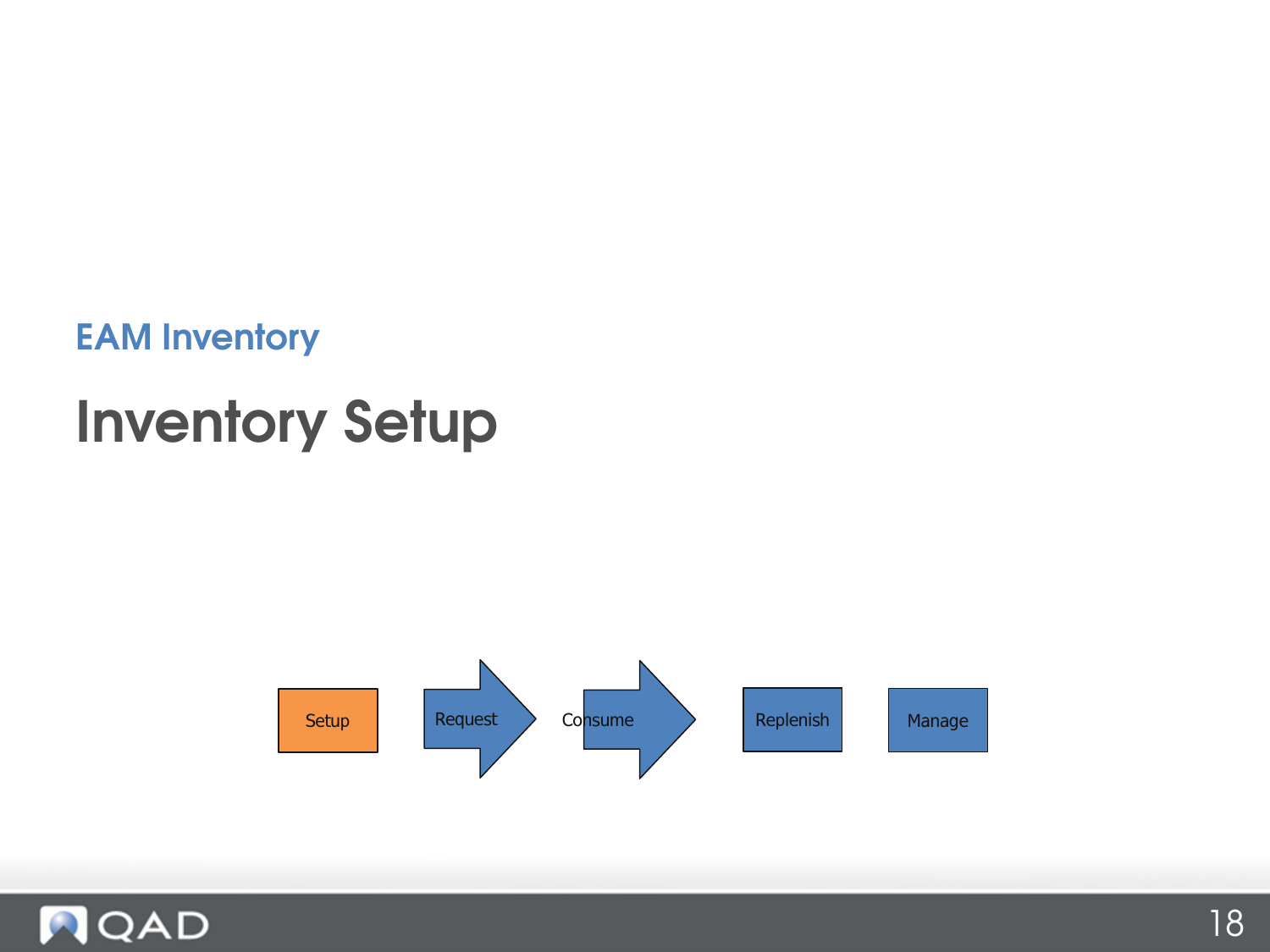

EAM Inventory
# Inventory Setup

Request
Consume
Replenish
Manage
Setup
18